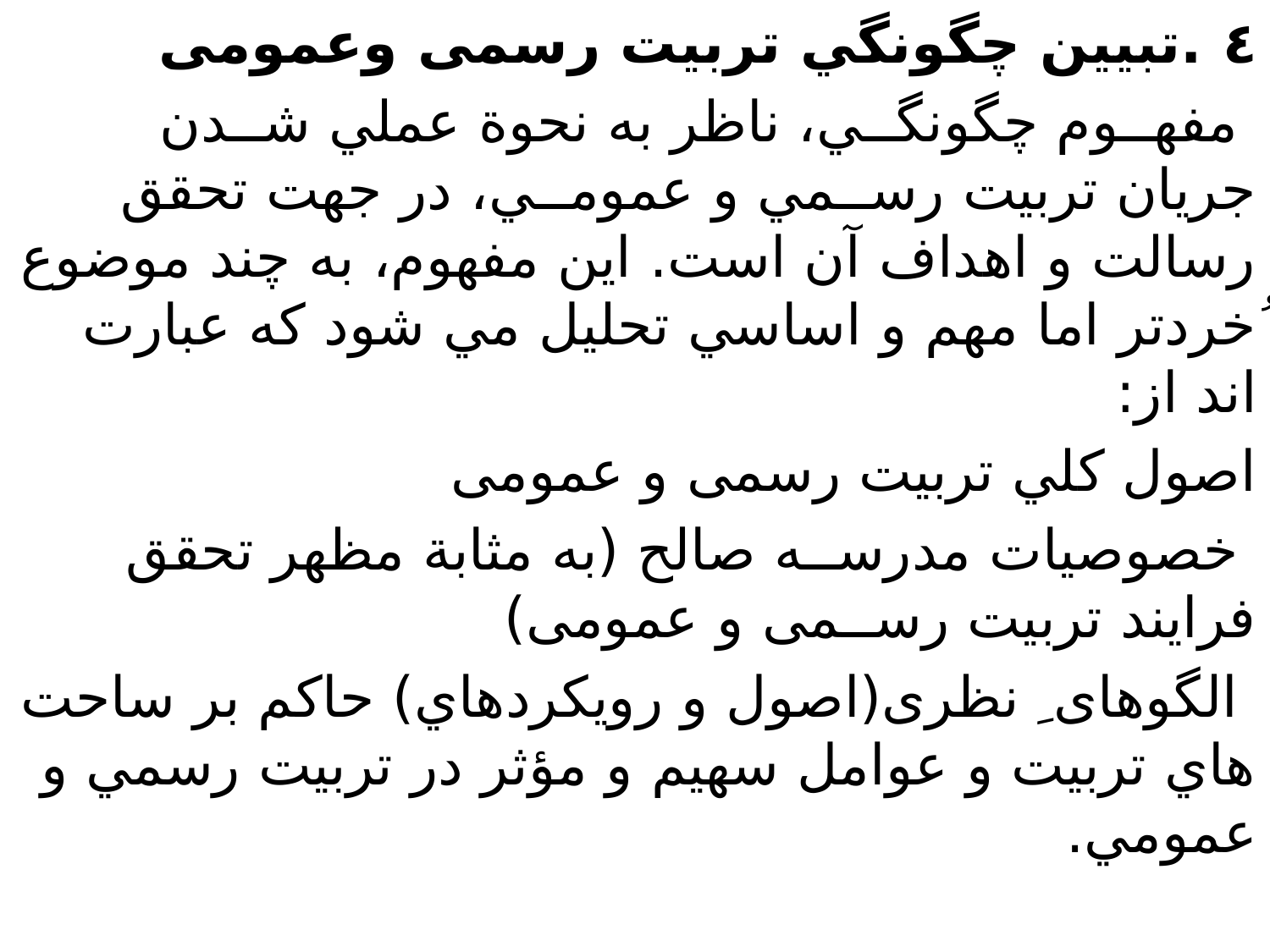

٤ .تبيين چگونگي تربيت رسمی وعمومی
 مفهــوم چگونگــي، ناظر به نحوة عملي شــدن جريان تربيت رســمي و عمومــي، در جهت تحقق رسالت و اهداف آن است. اين مفهوم، به چند موضوع ُخردتر اما مهم و اساسي تحليل مي شود که عبارت اند از:
اصول کلي تربیت رسمی و عمومی
 خصوصيات مدرســه صالح (به مثابة مظهر تحقق فرايند تربيت رســمی و عمومی)
 الگوهای ِ نظری(اصول و رويکردهاي) حاکم بر ساحت هاي تربيت و عوامل سهيم و مؤثر در تربيت رسمي و عمومي.